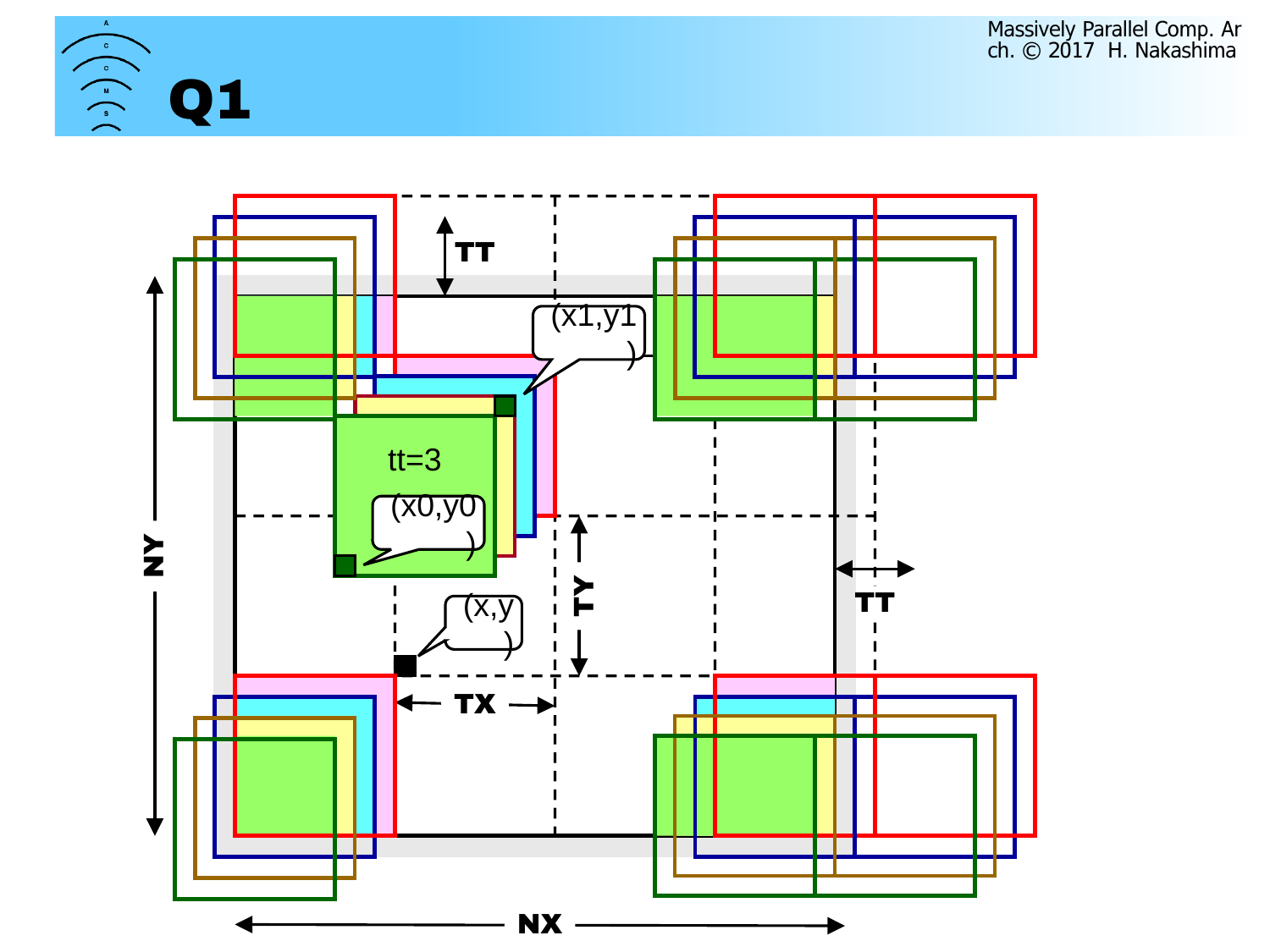

Massively Parallel Comp. Arch. © 2017  H. Nakashima
# Q1

TT

(x1,y1)

tt=3

(x0,y0)
NY

TY
TT
(x,y)

TX

NX